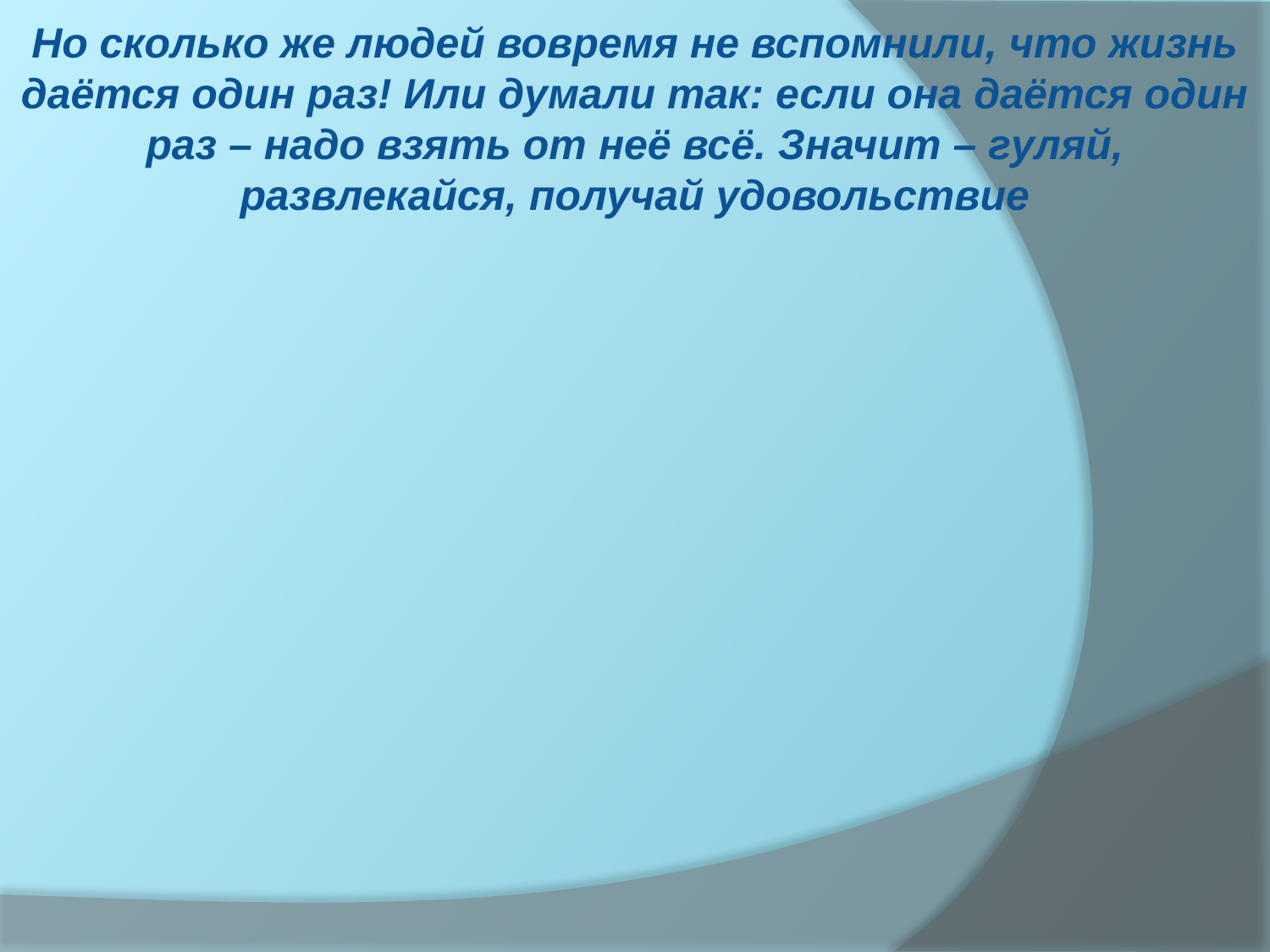

Но сколько же людей вовремя не вспомнили, что жизнь даётся один раз! Или думали так: если она даётся один раз – надо взять от неё всё. Значит – гуляй, развлекайся, получай удовольствие